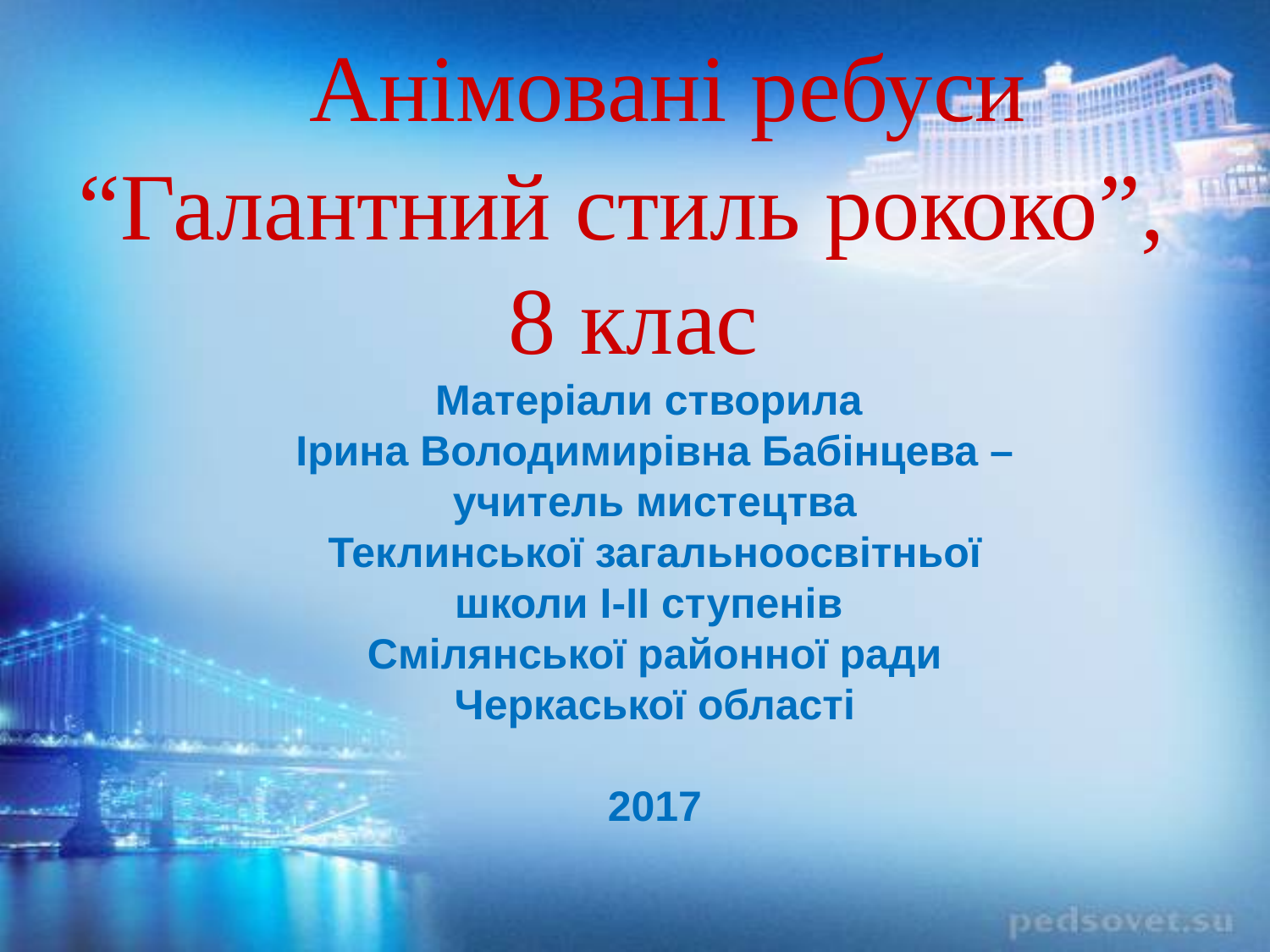

Анімовані ребуси
“Галантний стиль рококо”,
8 клас
Матеріали створила
Ірина Володимирівна Бабінцева – учитель мистецтва
Теклинської загальноосвітньої школи І-ІІ ступенів
Смілянської районної ради Черкаської області

2017